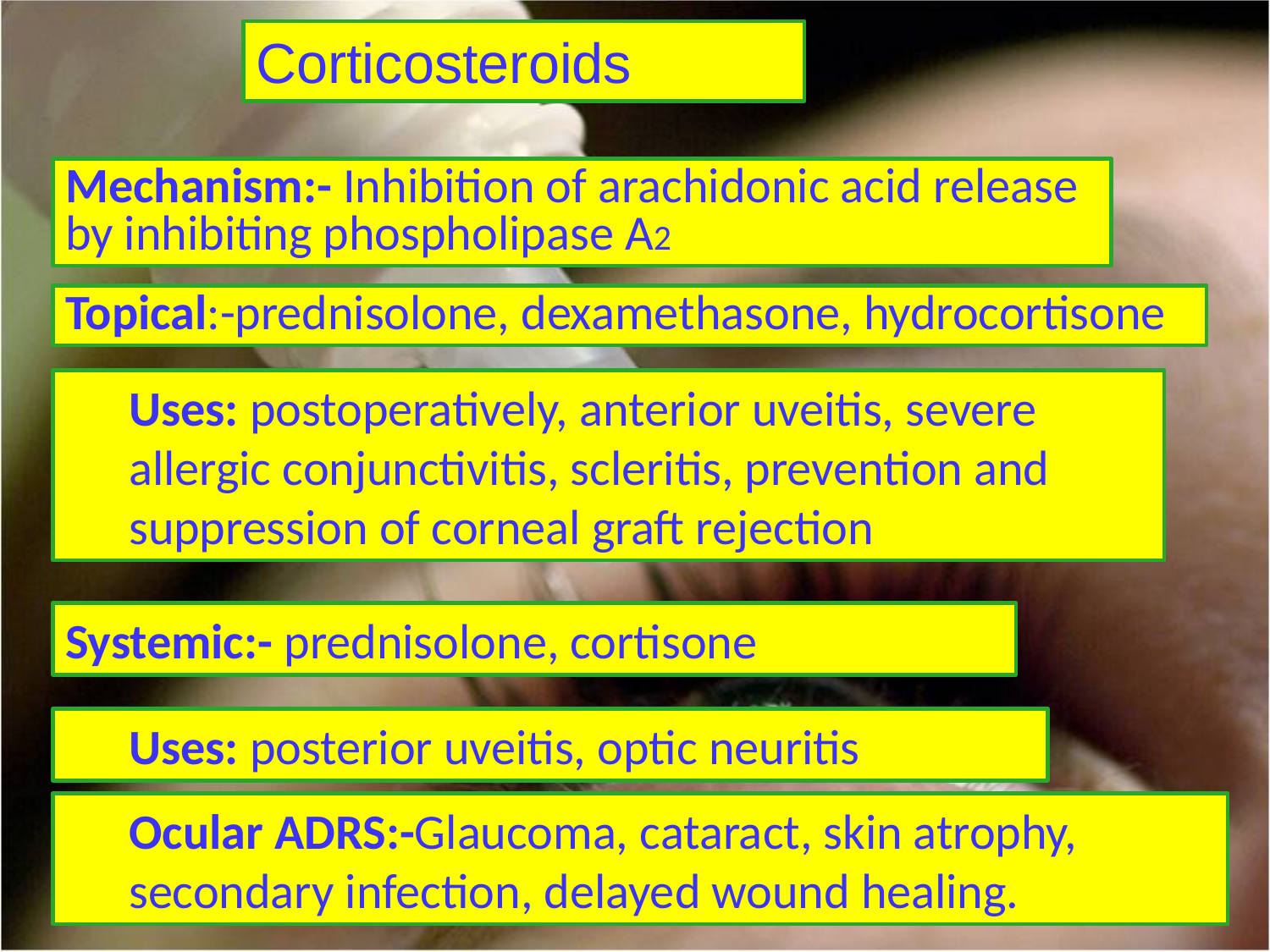

Corticosteroids
Mechanism:- Inhibition of arachidonic acid release by inhibiting phospholipase A2
Topical:-prednisolone, dexamethasone, hydrocortisone
Uses: postoperatively, anterior uveitis, severe allergic conjunctivitis, scleritis, prevention and suppression of corneal graft rejection
Systemic:- prednisolone, cortisone
Uses: posterior uveitis, optic neuritis
Ocular ADRS:-Glaucoma, cataract, skin atrophy, secondary infection, delayed wound healing.